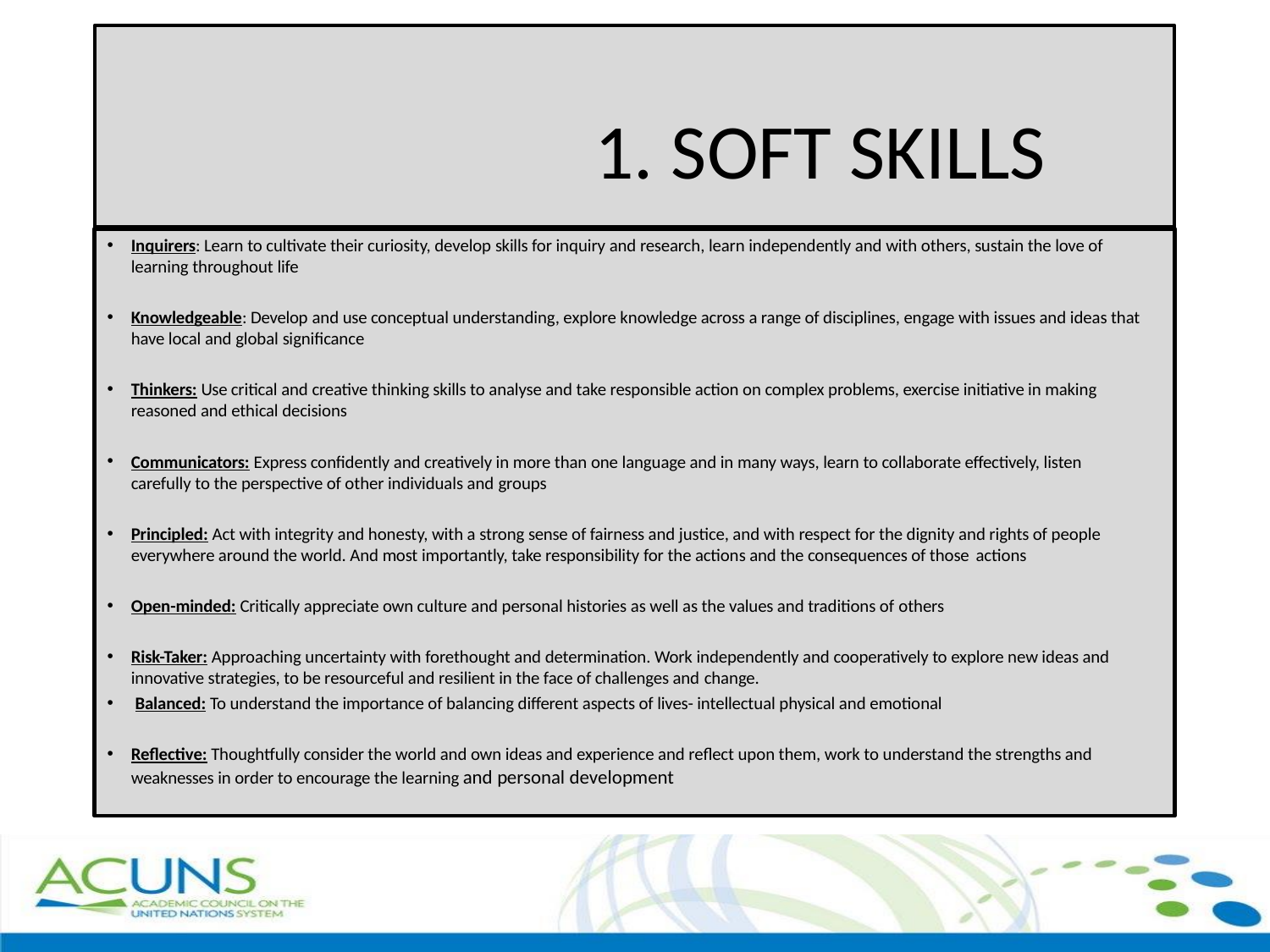

# 1. SOFT SKILLS

Inquirers: Learn to cultivate their curiosity, develop skills for inquiry and research, learn independently and with others, sustain the love of  learning throughout life

Knowledgeable: Develop and use conceptual understanding, explore knowledge across a range of disciplines, engage with issues and ideas that  have local and global significance

Thinkers: Use critical and creative thinking skills to analyse and take responsible action on complex problems, exercise initiative in making  reasoned and ethical decisions

Communicators: Express confidently and creatively in more than one language and in many ways, learn to collaborate effectively, listen  carefully to the perspective of other individuals and groups

Principled: Act with integrity and honesty, with a strong sense of fairness and justice, and with respect for the dignity and rights of people  everywhere around the world. And most importantly, take responsibility for the actions and the consequences of those actions

Open-minded: Critically appreciate own culture and personal histories as well as the values and traditions of others

Risk-Taker: Approaching uncertainty with forethought and determination. Work independently and cooperatively to explore new ideas and  innovative strategies, to be resourceful and resilient in the face of challenges and change.
Balanced: To understand the importance of balancing different aspects of lives- intellectual physical and emotional

Reflective: Thoughtfully consider the world and own ideas and experience and reflect upon them, work to understand the strengths and  weaknesses in order to encourage the learning and personal development

5